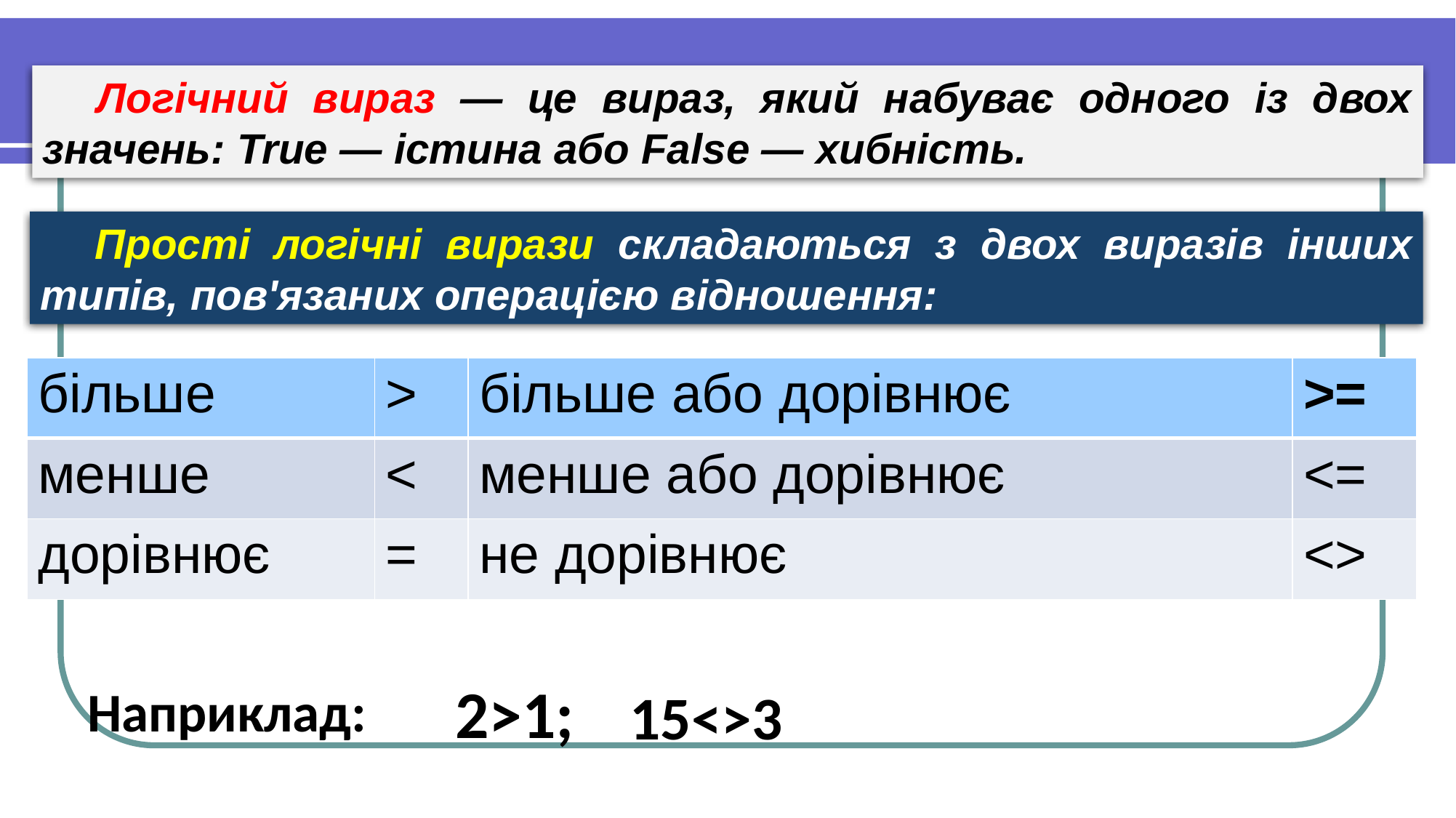

Логічний вираз — це вираз, який набуває одного із двох значень: True — істина або False — хибність.
Прості логічні вирази складаються з двох виразів інших типів, пов'язаних операцією відношення:
| більше | > | більше або дорівнює | >= |
| --- | --- | --- | --- |
| менше | < | менше або дорівнює | <= |
| дорівнює | = | не дорівнює | <> |
2>1;
Наприклад:
15<>3